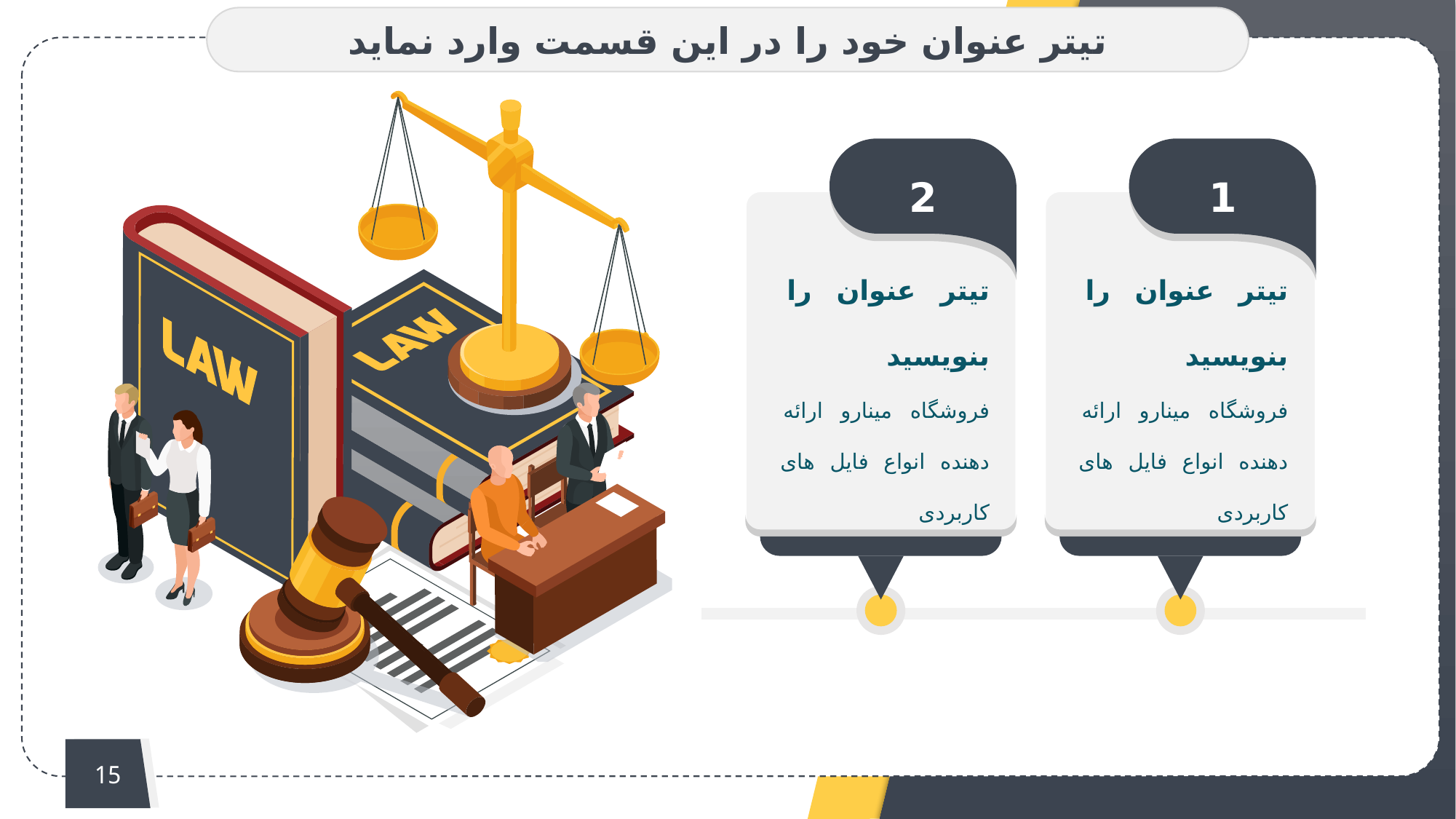

تیتر عنوان خود را در این قسمت وارد نماید

2

1

تیتر عنوان را بنویسید
فروشگاه مینارو ارائه دهنده انواع فایل های کاربردی
تیتر عنوان را بنویسید
فروشگاه مینارو ارائه دهنده انواع فایل های کاربردی

15